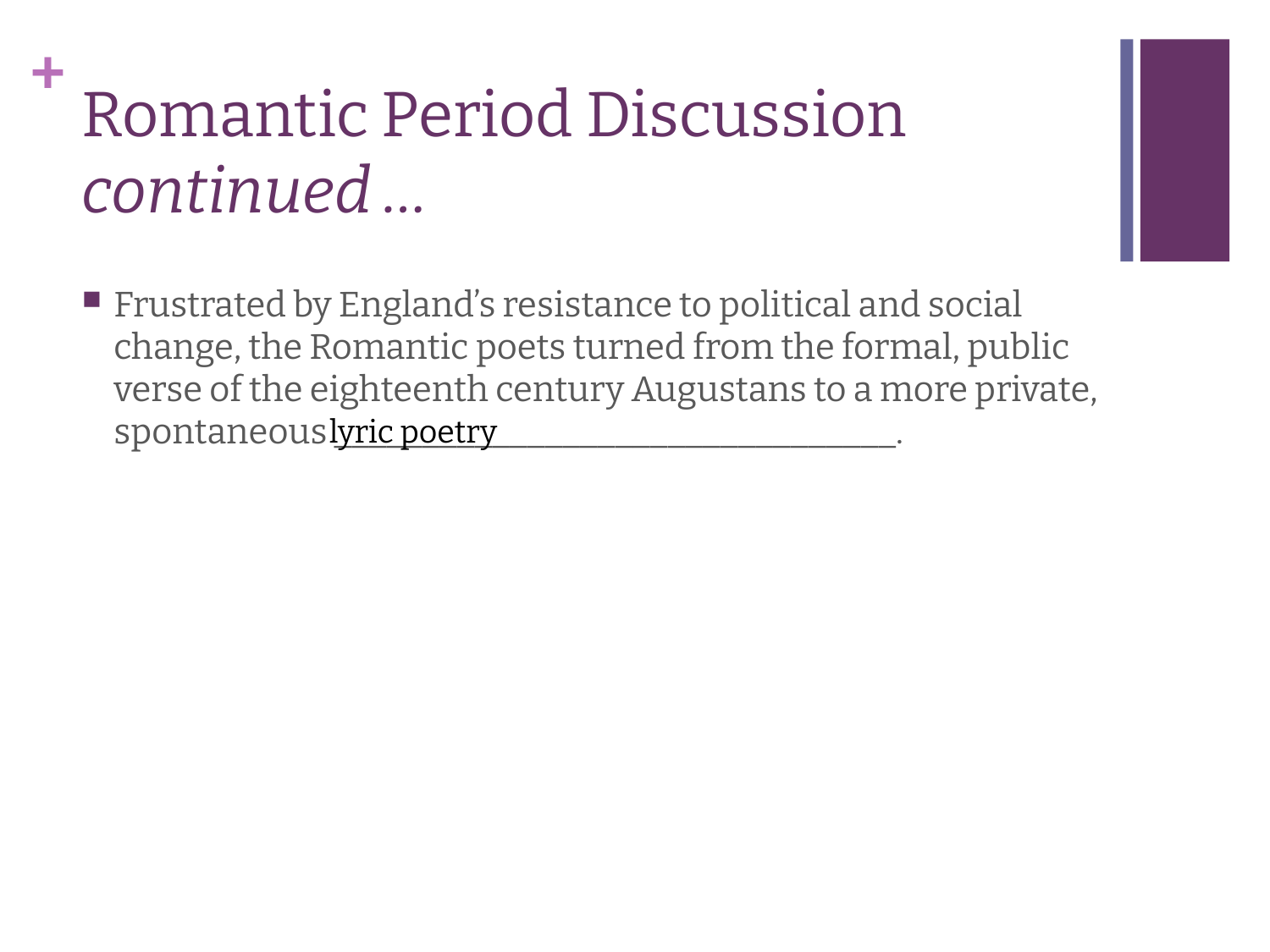

# Romantic Period Discussion continued …
Frustrated by England’s resistance to political and social change, the Romantic poets turned from the formal, public verse of the eighteenth century Augustans to a more private, spontaneous ________________________________.
lyric poetry